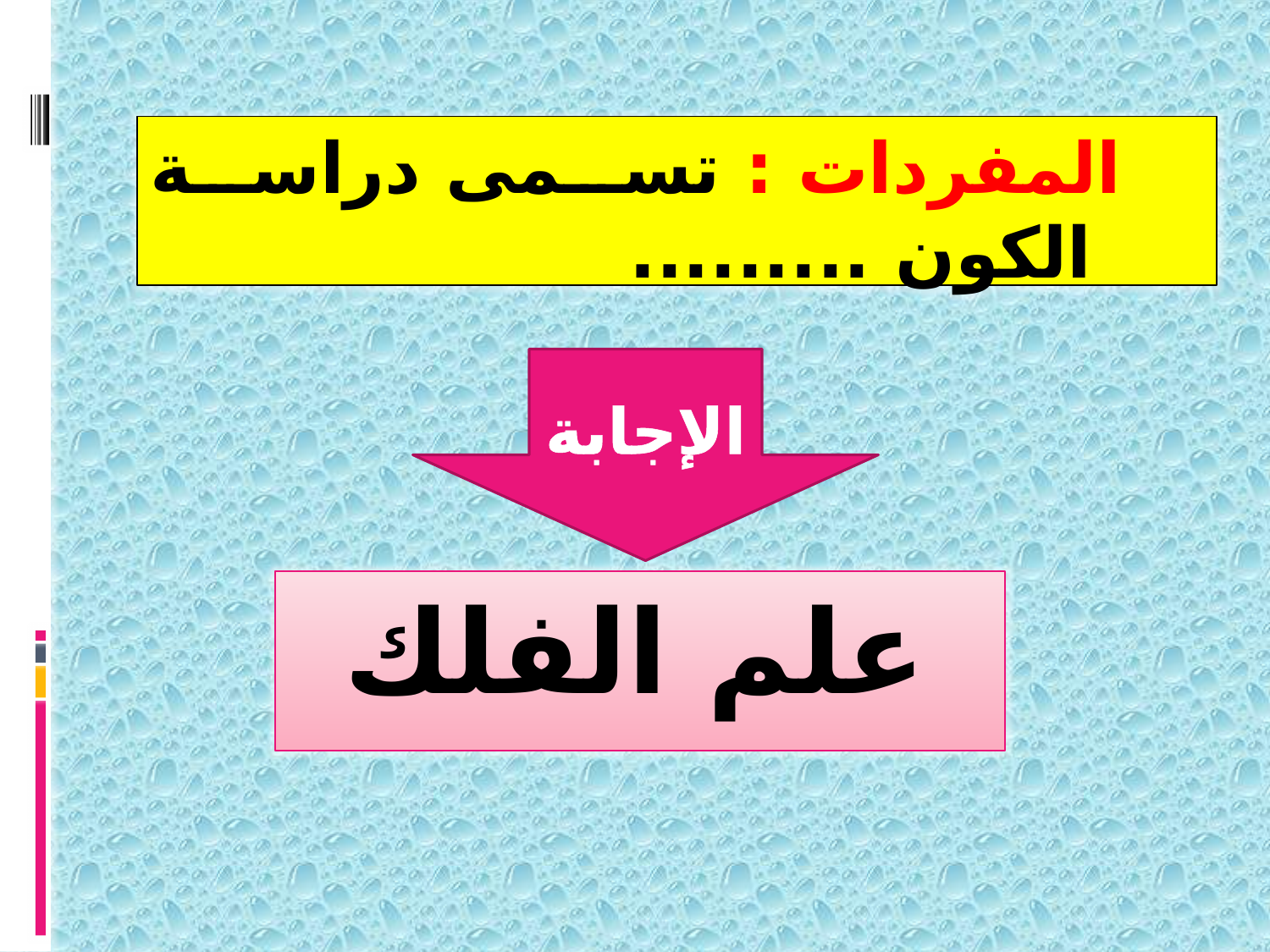

المفردات : تسمى دراسة الكون .........
الإجابة
علم الفلك